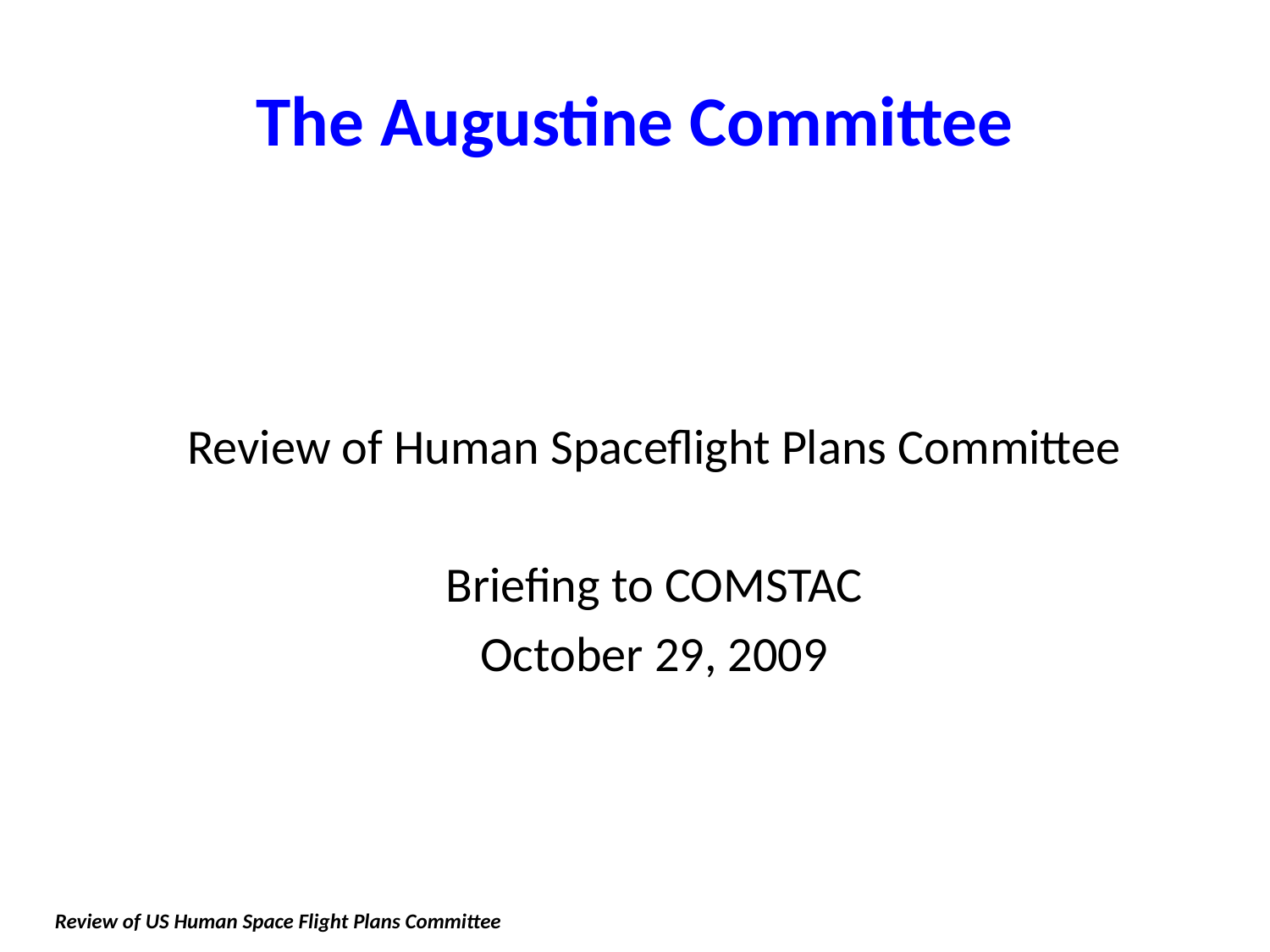

# The Augustine Committee

Review of Human Spaceflight Plans Committee

Briefing to COMSTAC
October 29, 2009
Review of US Human Space Flight Plans Committee